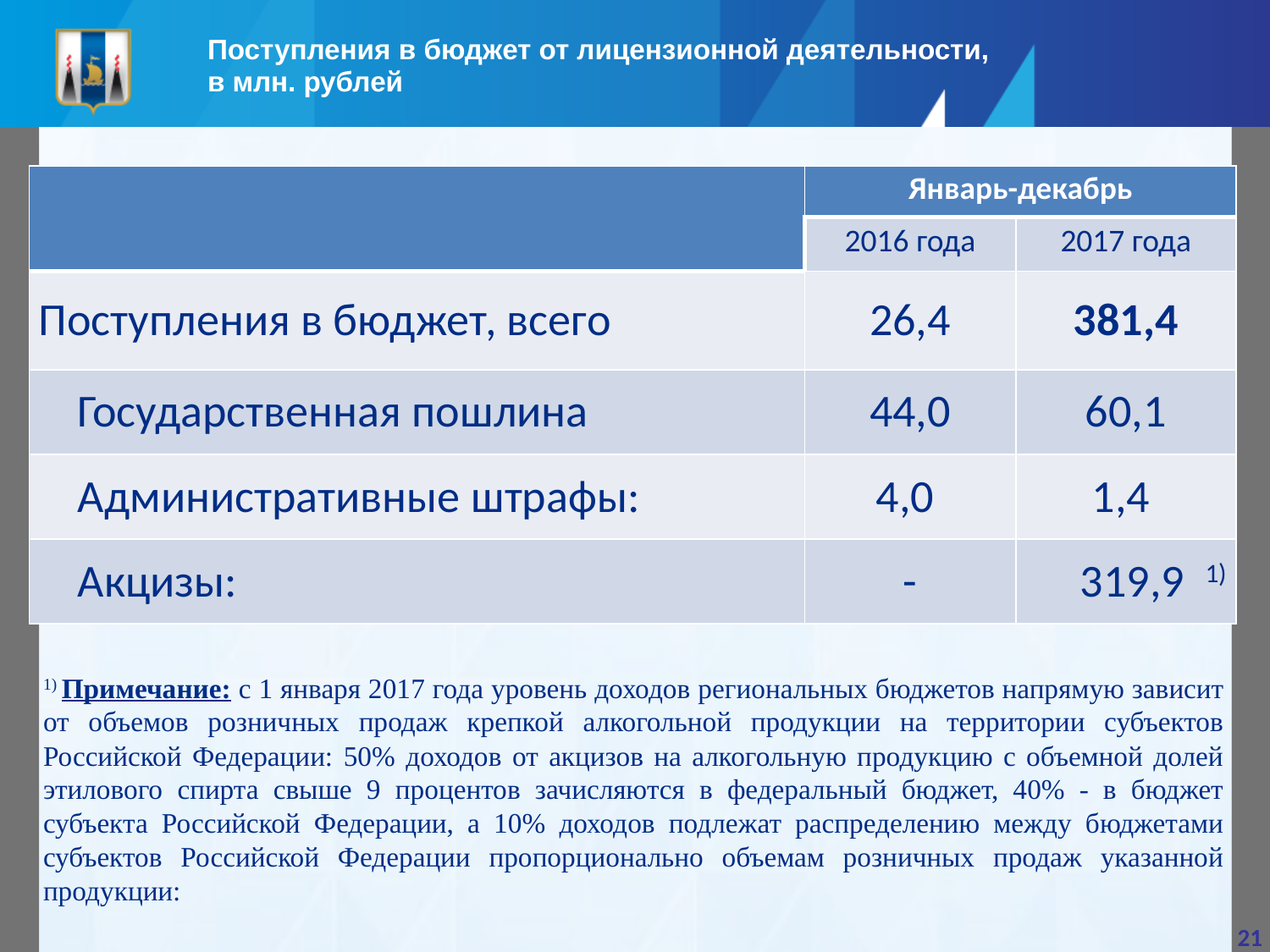

Поступления в бюджет от лицензионной деятельности,
в млн. рублей
|  | Январь-декабрь |  |
| --- | --- | --- |
|  | 2016 года | 2017 года |
| Поступления в бюджет, всего | 26,4 | 381,4 |
| Государственная пошлина | 44,0 | 60,1 |
| Административные штрафы: | 4,0 | 1,4 |
| Акцизы: | - | 319,9 1) |
1) Примечание: с 1 января 2017 года уровень доходов региональных бюджетов напрямую зависит от объемов розничных продаж крепкой алкогольной продукции на территории субъектов Российской Федерации: 50% доходов от акцизов на алкогольную продукцию с объемной долей этилового спирта свыше 9 процентов зачисляются в федеральный бюджет, 40% - в бюджет субъекта Российской Федерации, а 10% доходов подлежат распределению между бюджетами субъектов Российской Федерации пропорционально объемам розничных продаж указанной продукции:
21